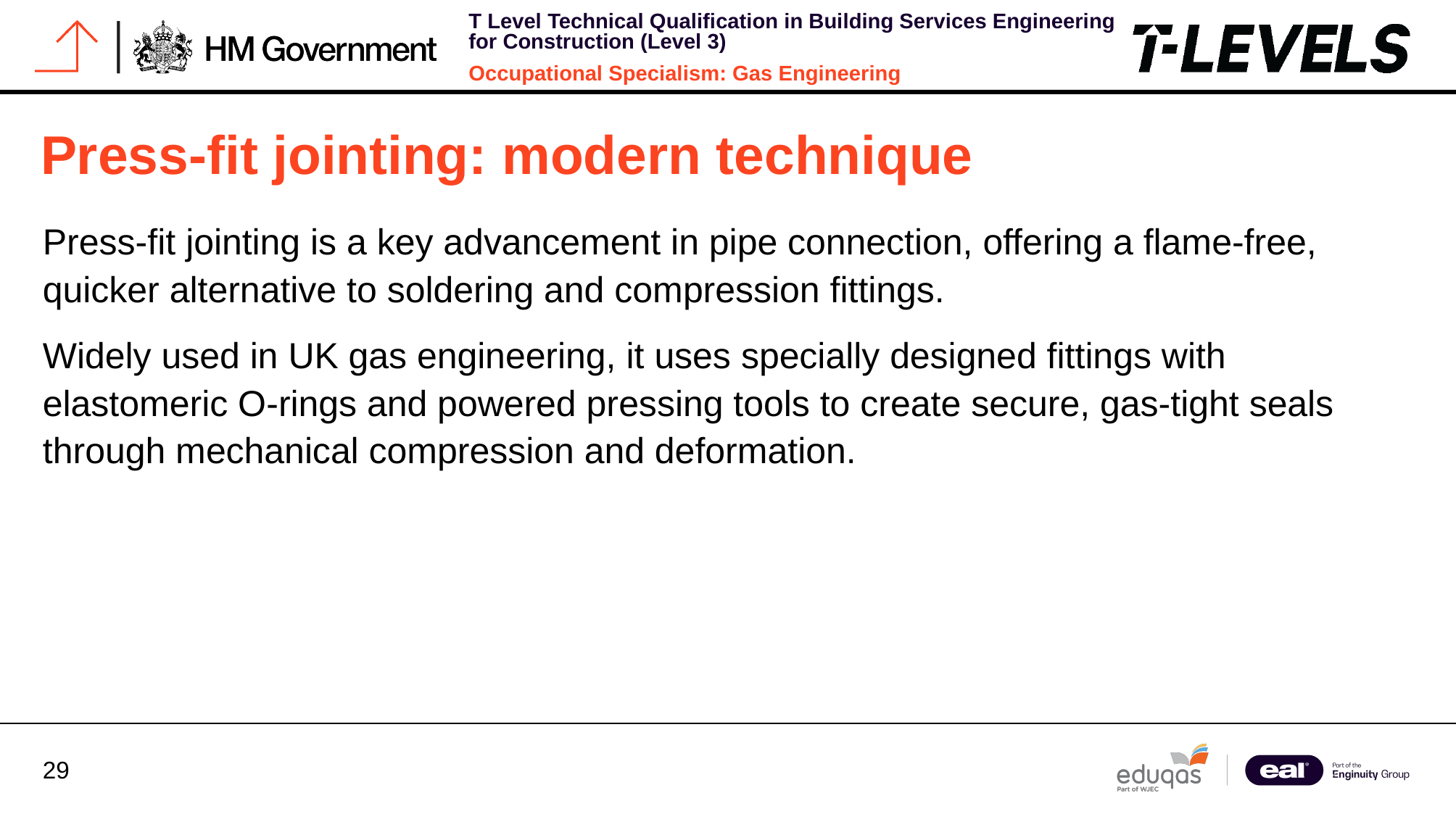

# Press-fit jointing: modern technique
Press-fit jointing is a key advancement in pipe connection, offering a flame-free, quicker alternative to soldering and compression fittings.
Widely used in UK gas engineering, it uses specially designed fittings with elastomeric O-rings and powered pressing tools to create secure, gas-tight seals through mechanical compression and deformation.